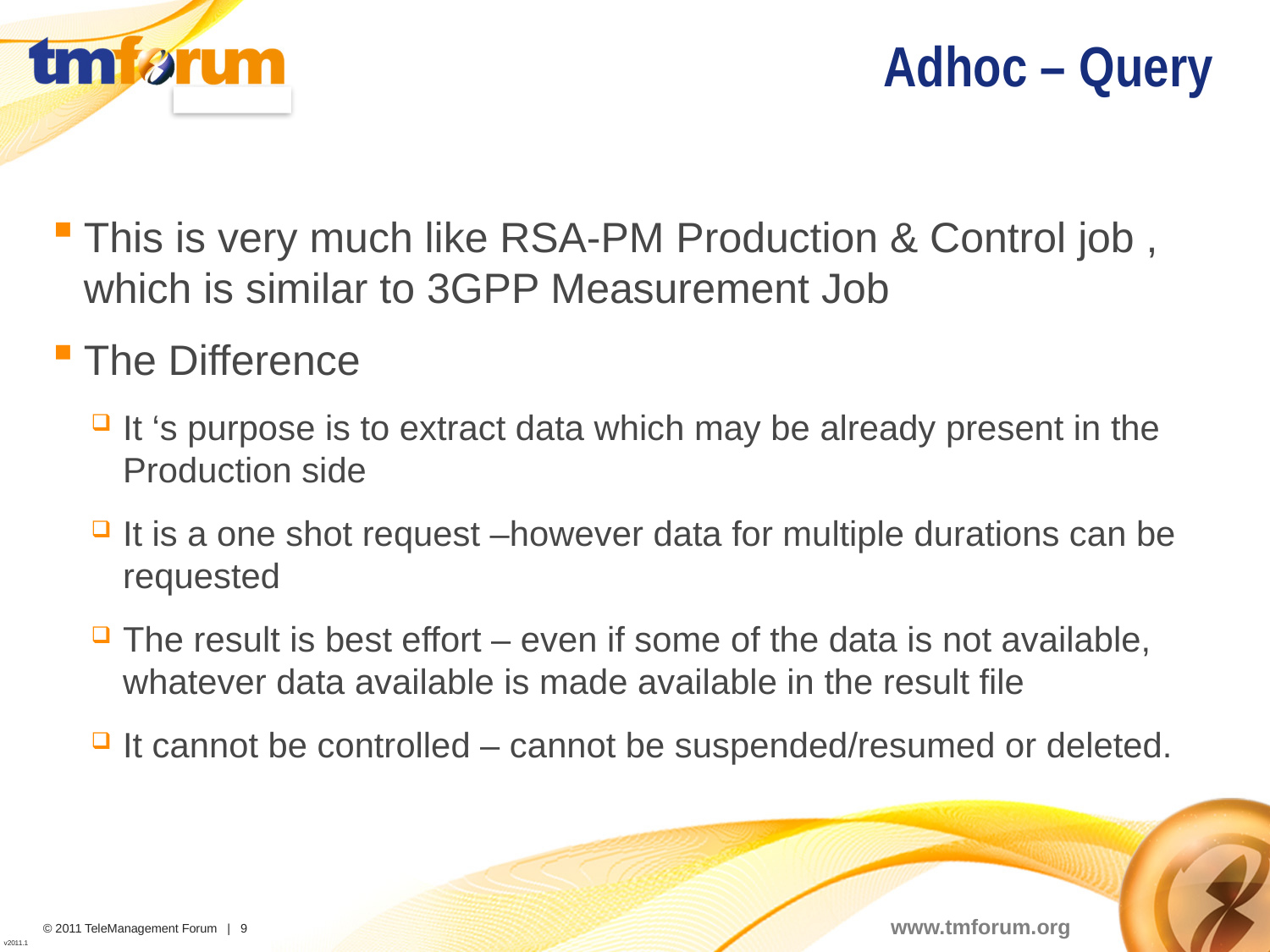

# Adhoc – Query
This is very much like RSA-PM Production & Control job , which is similar to 3GPP Measurement Job
The Difference
It ‘s purpose is to extract data which may be already present in the Production side
It is a one shot request –however data for multiple durations can be requested
The result is best effort – even if some of the data is not available, whatever data available is made available in the result file
It cannot be controlled – cannot be suspended/resumed or deleted.